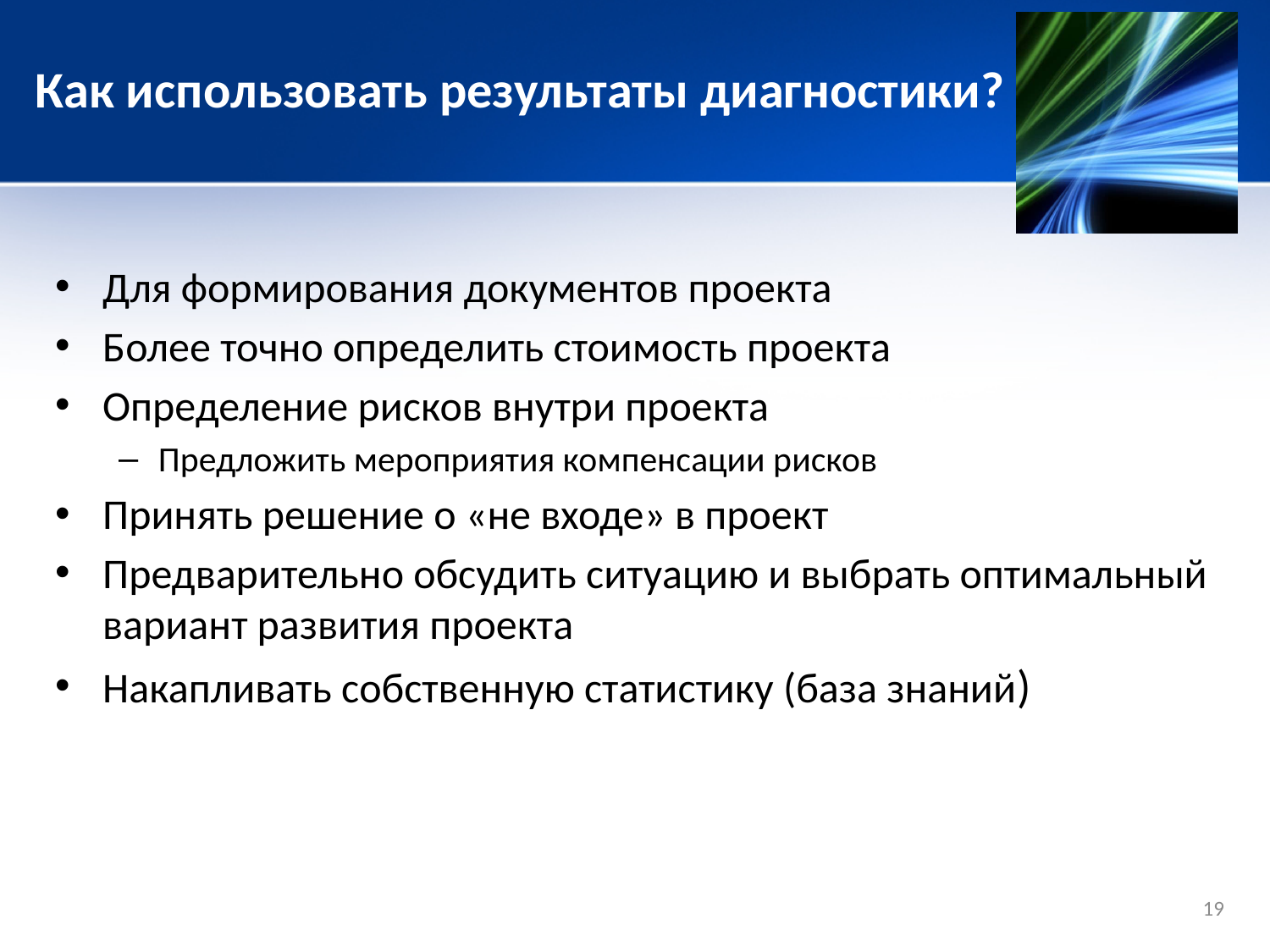

Как использовать результаты диагностики?
Для формирования документов проекта
Более точно определить стоимость проекта
Определение рисков внутри проекта
Предложить мероприятия компенсации рисков
Принять решение о «не входе» в проект
Предварительно обсудить ситуацию и выбрать оптимальный вариант развития проекта
Накапливать собственную статистику (база знаний)
19